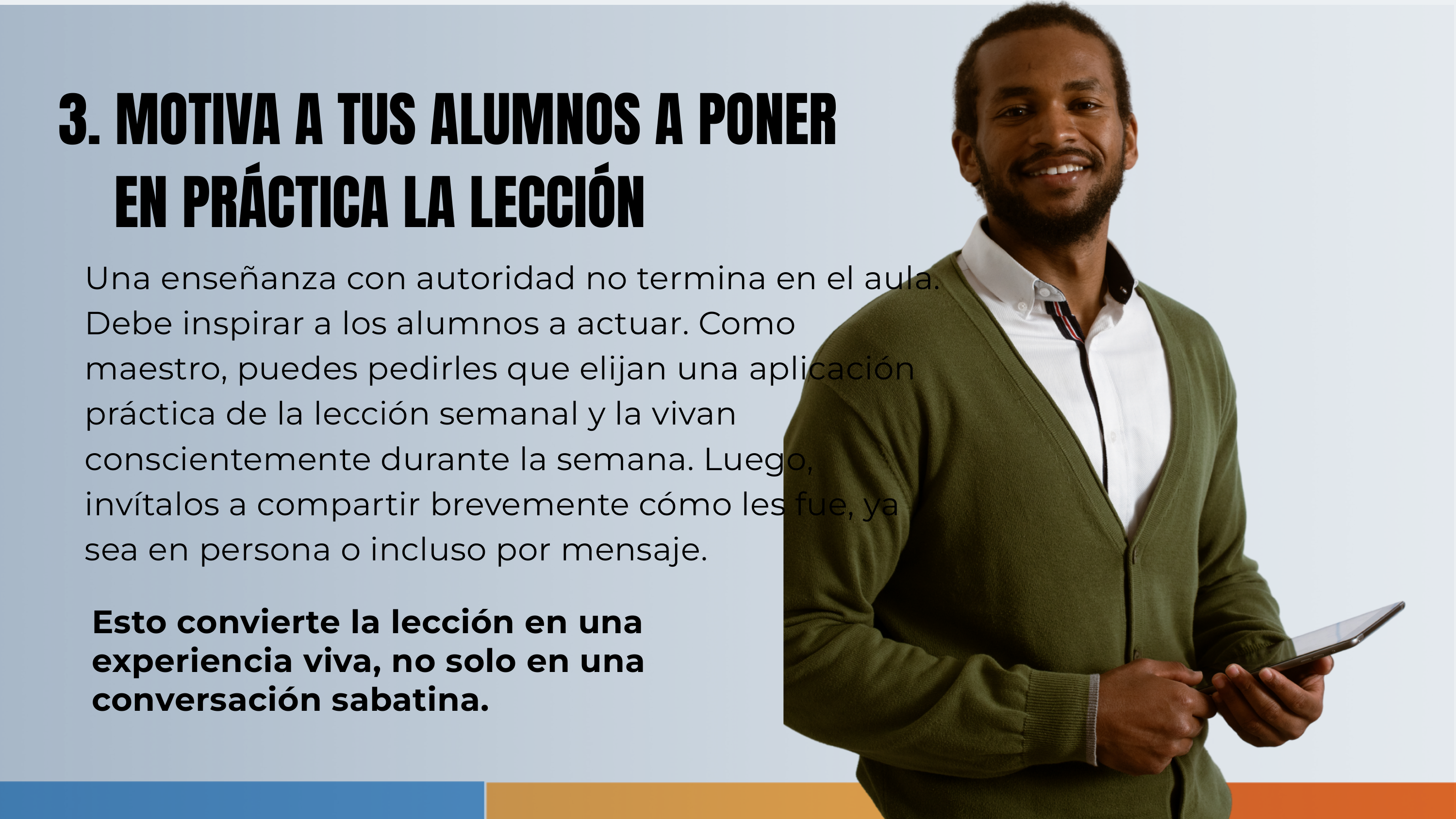

3. MOTIVA A TUS ALUMNOS A PONER
    EN PRÁCTICA LA LECCIÓN
Una enseñanza con autoridad no termina en el aula. Debe inspirar a los alumnos a actuar. Como maestro, puedes pedirles que elijan una aplicación
práctica de la lección semanal y la vivan conscientemente durante la semana. Luego, invítalos a compartir brevemente cómo les fue, ya sea en persona o incluso por mensaje.
Esto convierte la lección en una experiencia viva, no solo en una conversación sabatina.